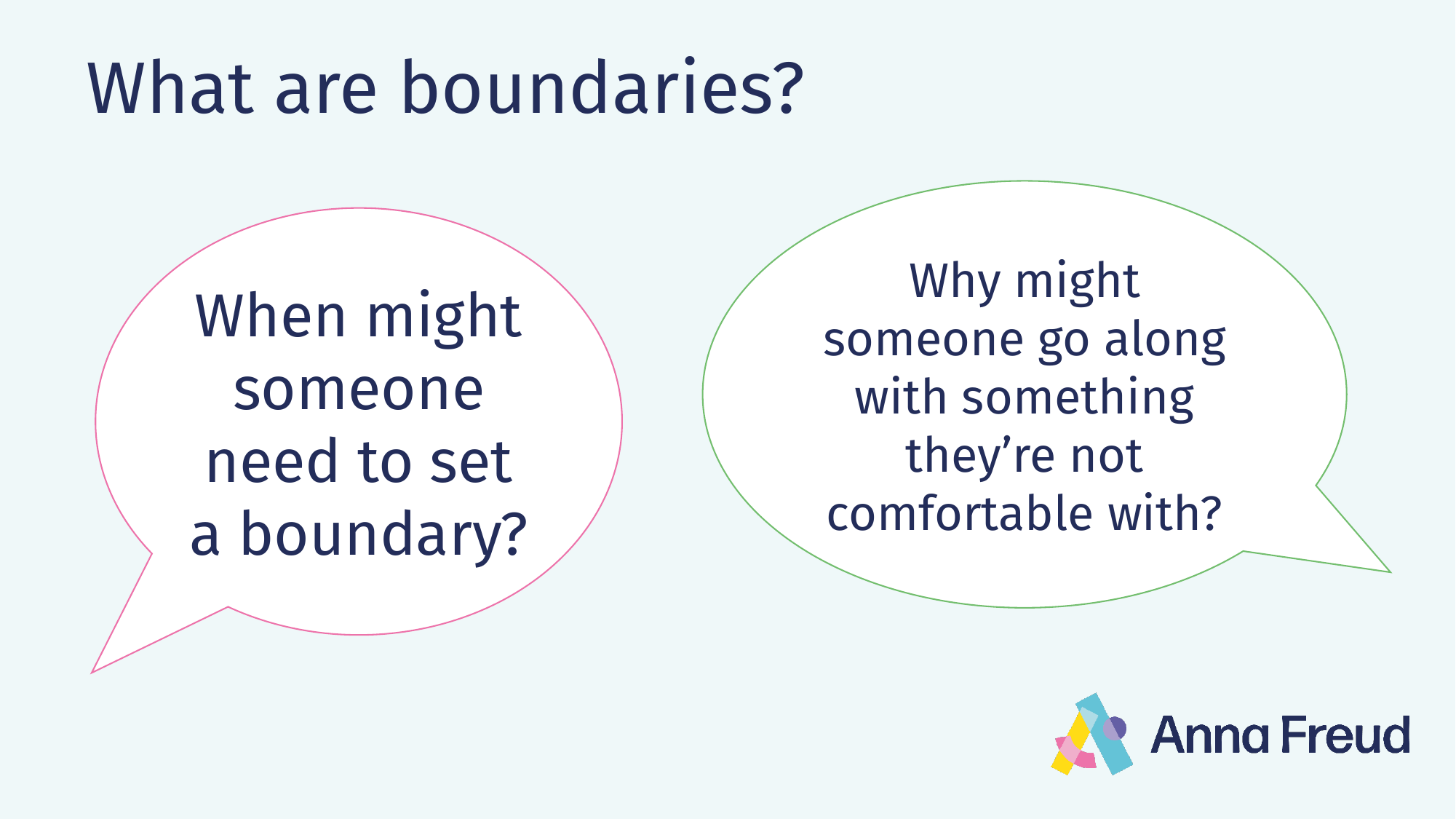

# What are boundaries?
Why might someone go along with something they’re not comfortable with?
When might someone need to set a boundary?